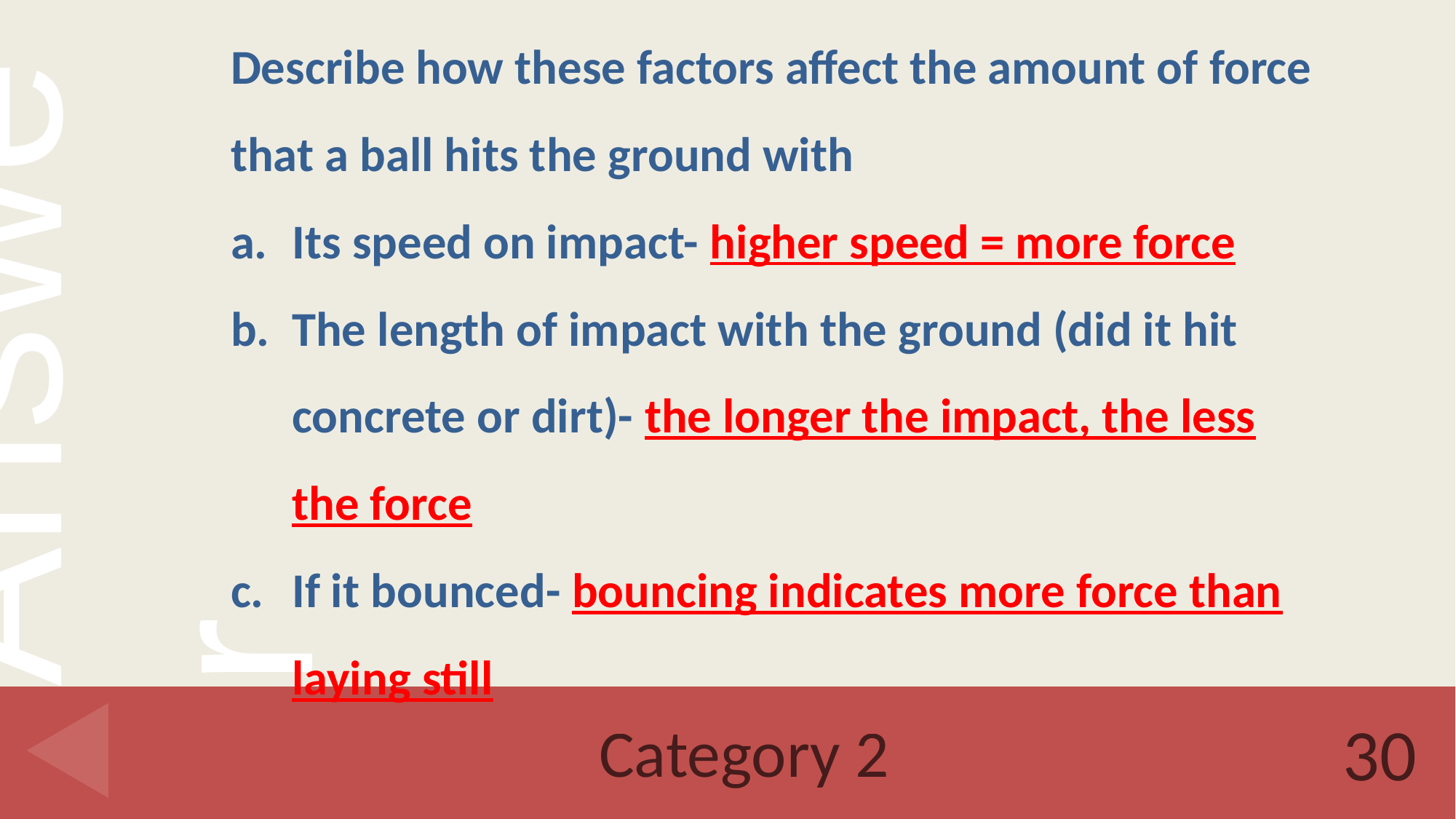

Describe how these factors affect the amount of force that a ball hits the ground with
Its speed on impact- higher speed = more force
The length of impact with the ground (did it hit concrete or dirt)- the longer the impact, the less the force
If it bounced- bouncing indicates more force than laying still
# Category 2
30